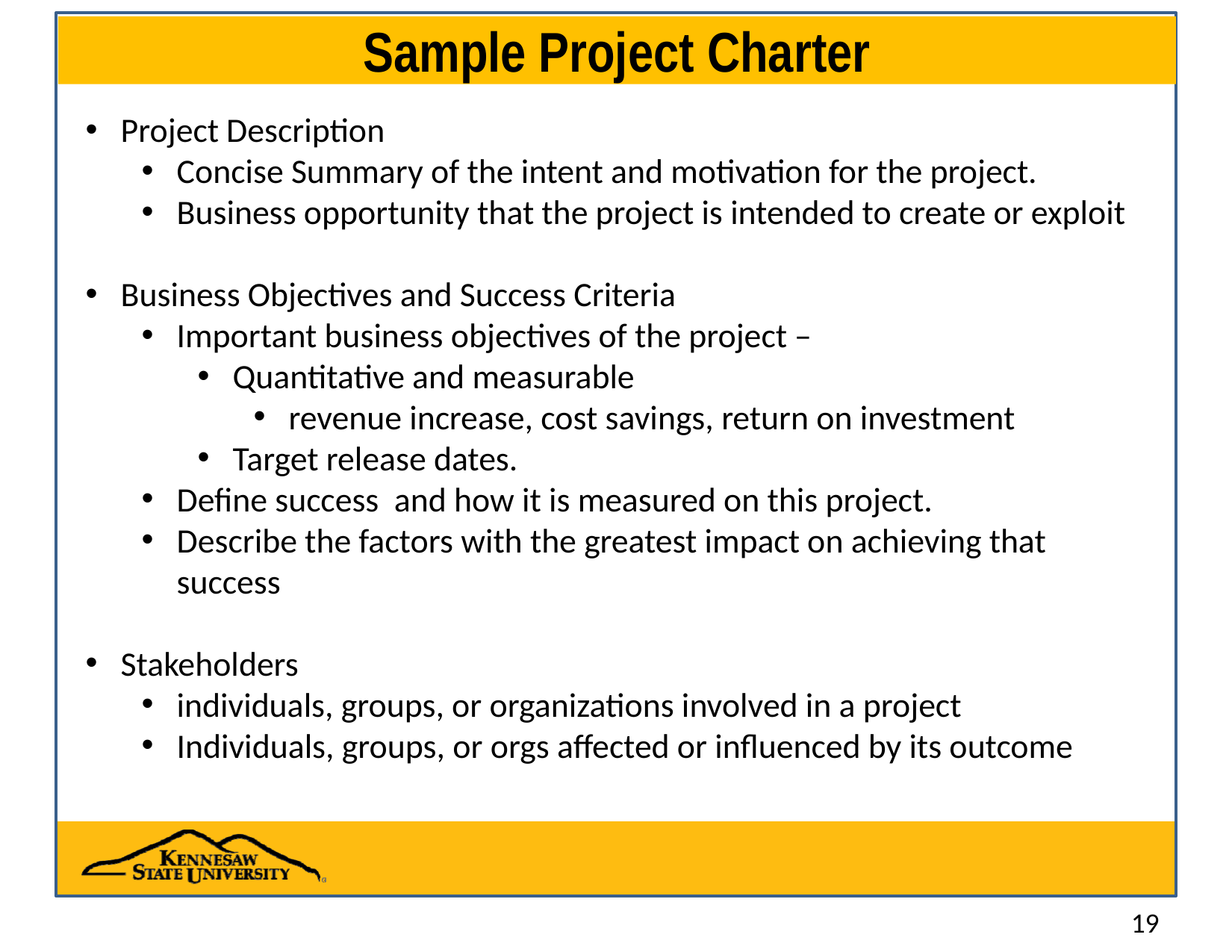

# Sample Project Charter
Project Description
Concise Summary of the intent and motivation for the project.
Business opportunity that the project is intended to create or exploit

Business Objectives and Success Criteria
Important business objectives of the project –
Quantitative and measurable
revenue increase, cost savings, return on investment
Target release dates.
Define success  and how it is measured on this project.
Describe the factors with the greatest impact on achieving that success

Stakeholders
individuals, groups, or organizations involved in a project
Individuals, groups, or orgs affected or influenced by its outcome